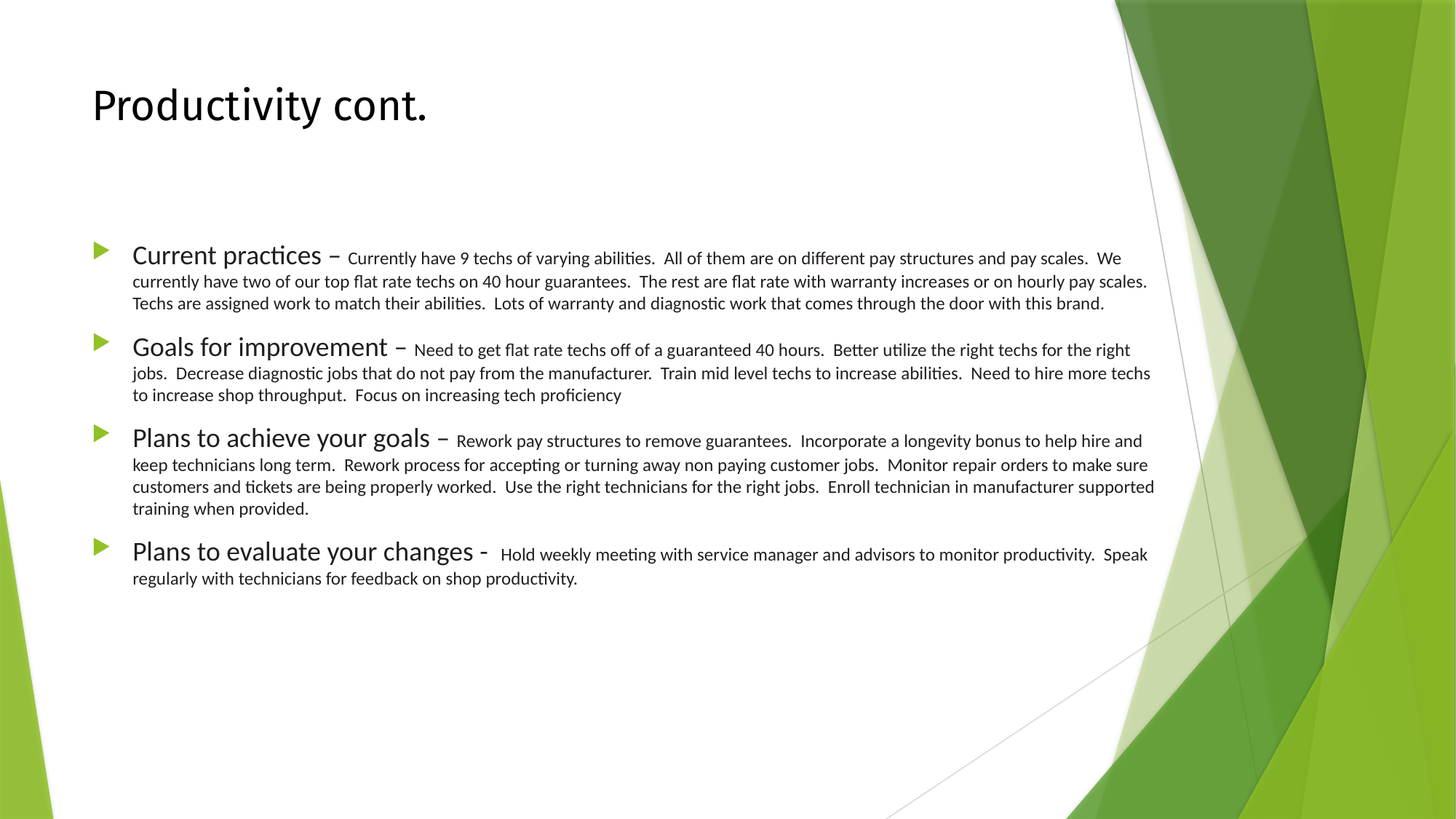

# Productivity cont.

Current practices – Currently have 9 techs of varying abilities.  All of them are on different pay structures and pay scales.  We currently have two of our top flat rate techs on 40 hour guarantees.  The rest are flat rate with warranty increases or on hourly pay scales.  Techs are assigned work to match their abilities.  Lots of warranty and diagnostic work that comes through the door with this brand.
Goals for improvement – Need to get flat rate techs off of a guaranteed 40 hours.  Better utilize the right techs for the right jobs.  Decrease diagnostic jobs that do not pay from the manufacturer.  Train mid level techs to increase abilities.  Need to hire more techs to increase shop throughput.  Focus on increasing tech proficiency
Plans to achieve your goals – Rework pay structures to remove guarantees.  Incorporate a longevity bonus to help hire and keep technicians long term.  Rework process for accepting or turning away non paying customer jobs.  Monitor repair orders to make sure customers and tickets are being properly worked.  Use the right technicians for the right jobs.  Enroll technician in manufacturer supported training when provided.
Plans to evaluate your changes -  Hold weekly meeting with service manager and advisors to monitor productivity.  Speak regularly with technicians for feedback on shop productivity.